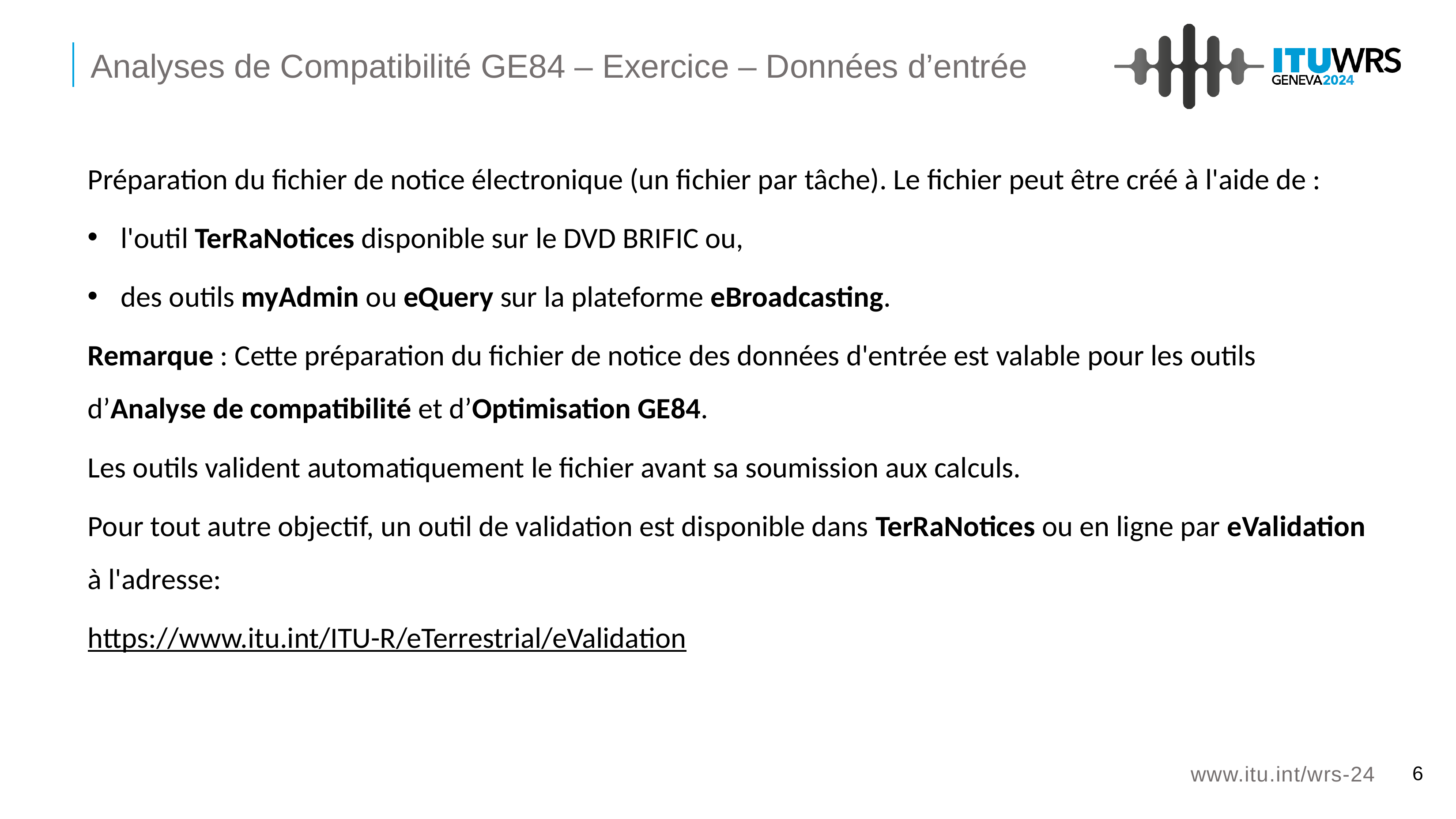

Analyses de Compatibilité GE84 – Exercice – Données d’entrée
Préparation du fichier de notice électronique (un fichier par tâche). Le fichier peut être créé à l'aide de :
l'outil TerRaNotices disponible sur le DVD BRIFIC ou,
des outils myAdmin ou eQuery sur la plateforme eBroadcasting.
Remarque : Cette préparation du fichier de notice des données d'entrée est valable pour les outils d’Analyse de compatibilité et d’Optimisation GE84.
Les outils valident automatiquement le fichier avant sa soumission aux calculs.
Pour tout autre objectif, un outil de validation est disponible dans TerRaNotices ou en ligne par eValidation à l'adresse:
https://www.itu.int/ITU-R/eTerrestrial/eValidation